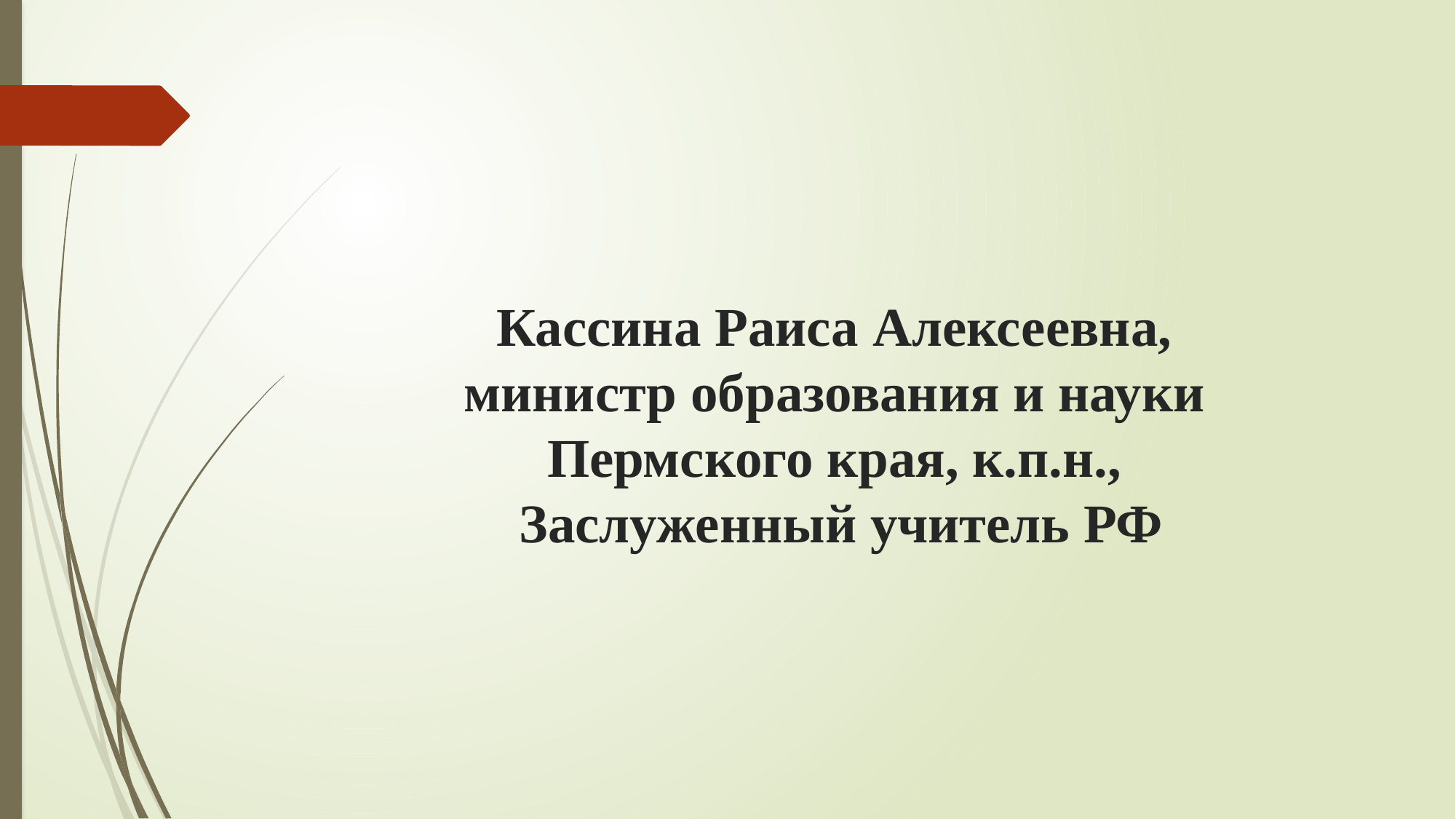

# Кассина Раиса Алексеевна, министр образования и науки Пермского края, к.п.н., Заслуженный учитель РФ